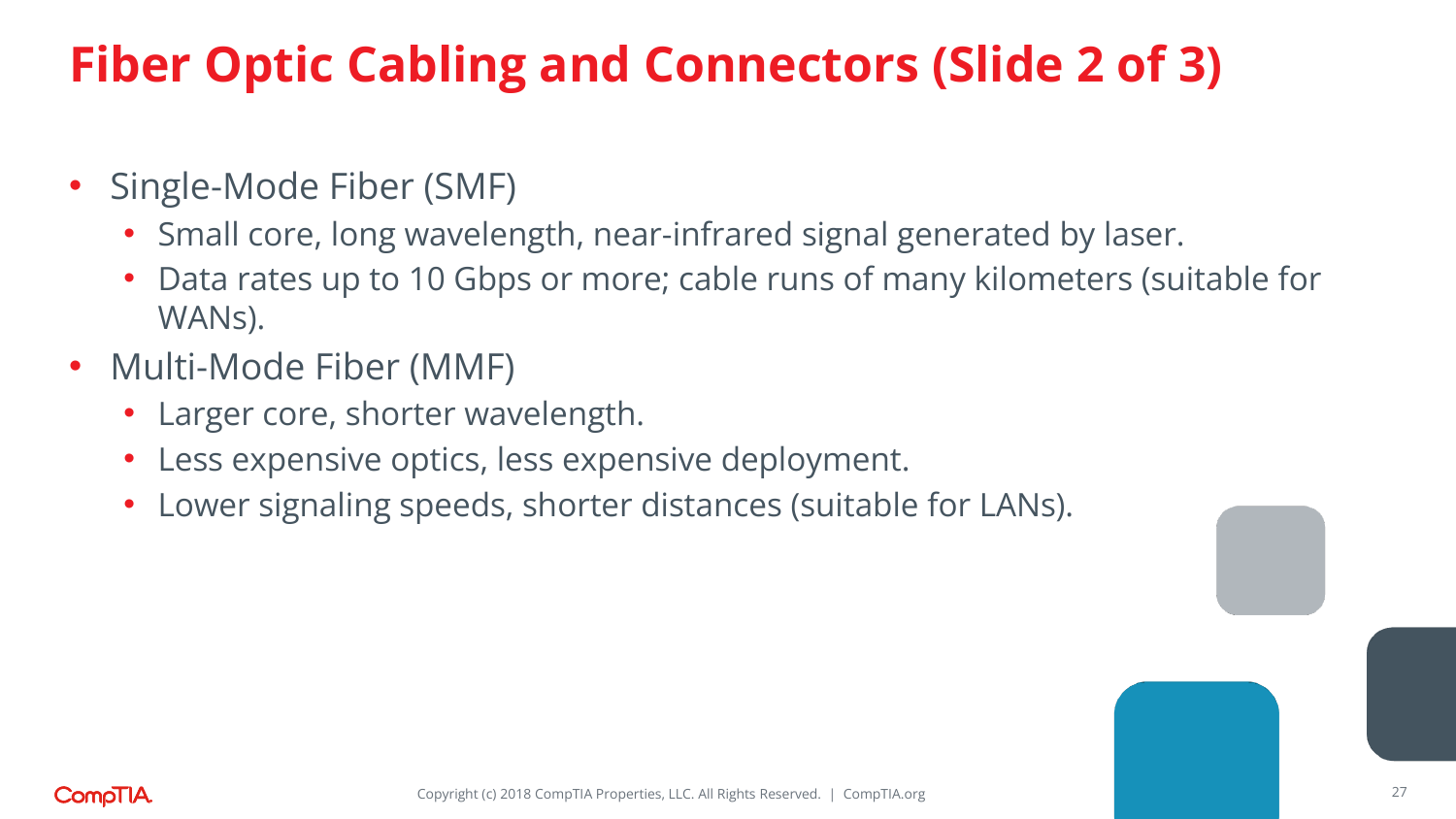

# Fiber Optic Cabling and Connectors (Slide 2 of 3)
Single-Mode Fiber (SMF)
Small core, long wavelength, near-infrared signal generated by laser.
Data rates up to 10 Gbps or more; cable runs of many kilometers (suitable for WANs).
Multi-Mode Fiber (MMF)
Larger core, shorter wavelength.
Less expensive optics, less expensive deployment.
Lower signaling speeds, shorter distances (suitable for LANs).

27